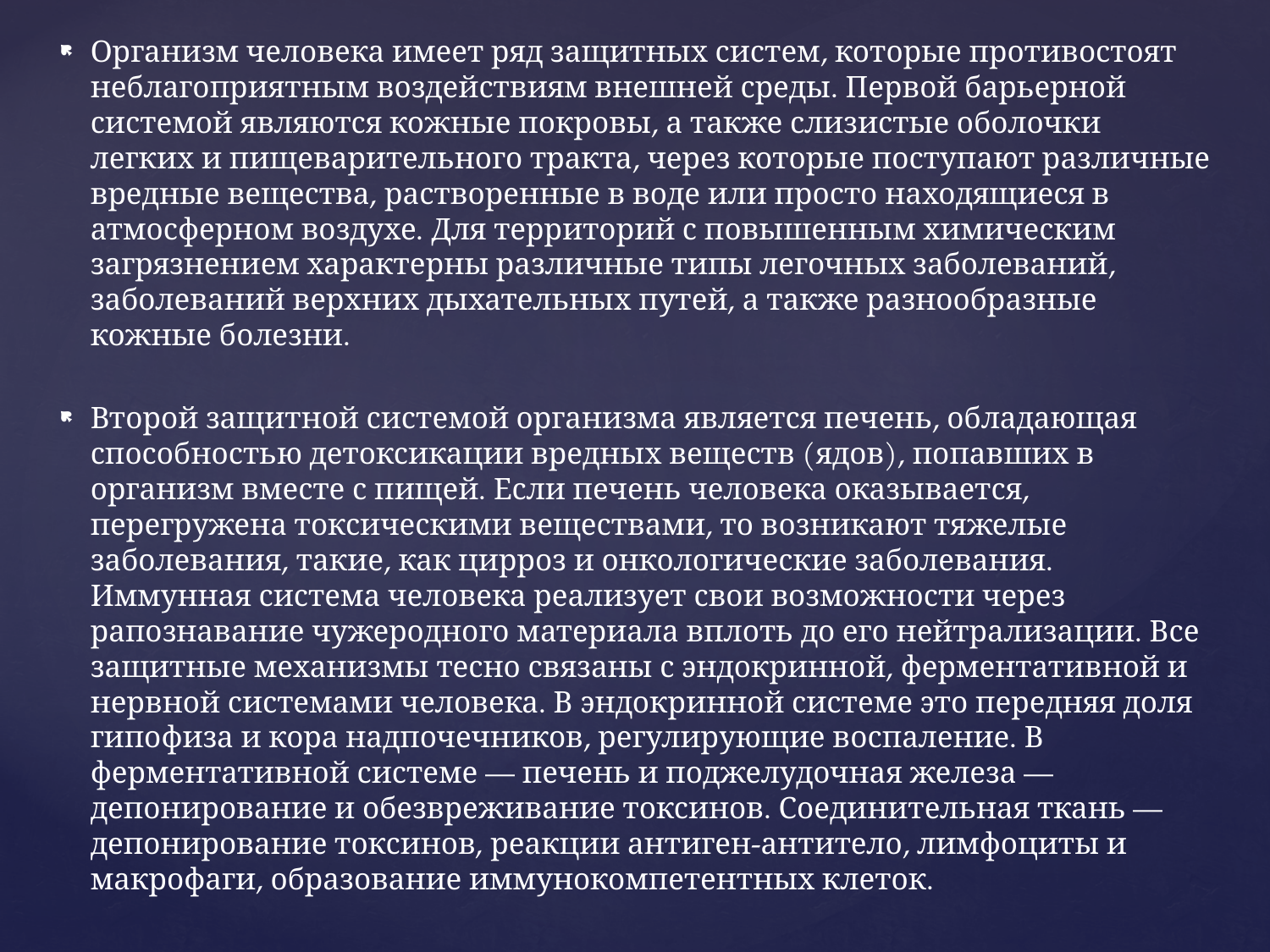

Организм человека имеет ряд защитных систем, которые противостоят неблагоприятным воздействиям внешней среды. Первой барьерной системой являются кожные покровы, а также слизистые оболочки легких и пищеварительного тракта, через которые поступают различные вредные вещества, растворенные в воде или просто находящиеся в атмосферном воздухе. Для территорий с повышенным химическим загрязнением характерны различные типы легочных заболеваний, заболеваний верхних дыхательных путей, а также разнообразные кожные болезни.

Второй защитной системой организма является печень, обладающая способностью детоксикации вредных веществ (ядов), попавших в организм вместе с пищей. Если печень человека оказывается, перегружена токсическими веществами, то возникают тяжелые заболевания, такие, как цирроз и онкологические заболевания. Иммунная система человека реализует свои возможности через рапознавание чужеродного материала вплоть до его нейтрализации. Все защитные механизмы тесно связаны с эндокринной, ферментативной и нервной системами человека. В эндокринной системе это передняя доля гипофиза и кора надпочечников, регулирующие воспаление. В ферментативной системе — печень и поджелудочная железа — депонирование и обезвреживание токсинов. Соединительная ткань — депонирование токсинов, реакции антиген-антитело, лимфоциты и макрофаги, образование иммунокомпетентных клеток.

#